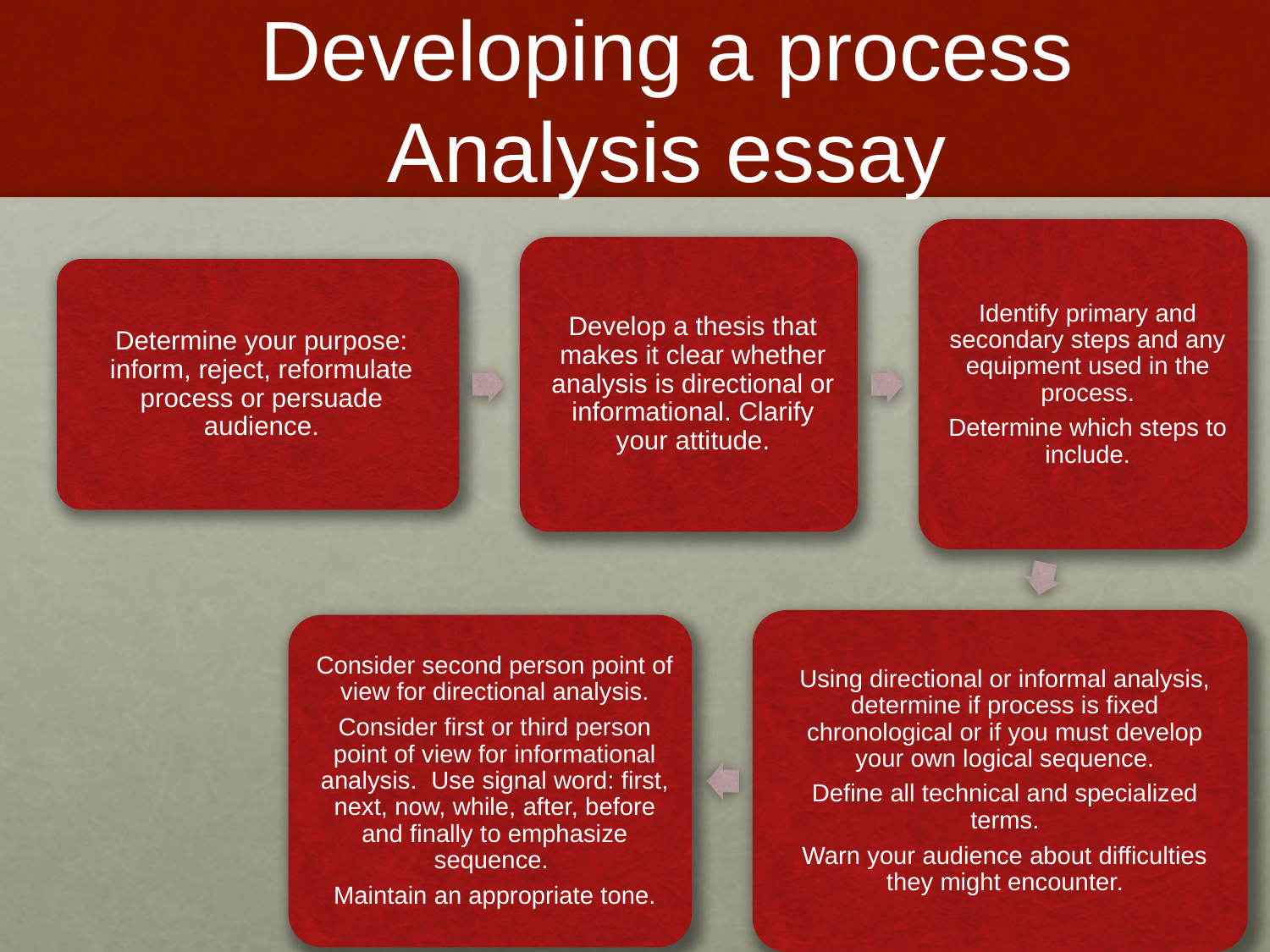

# Developing a process Analysis essay
Determine your purpose: inform, reject, reformulate process or persuade audience.

Develop a thesis that makes it clear whether analysis is directional or informational. Clarify your attitude.

Identify primary and secondary steps and any equipment used in the process.
Determine which steps to include.

Using directional or informal analysis, determine if process is fixed chronological or if you must develop your own logical sequence.
Define all technical and specialized terms.
Warn your audience about difficulties they might encounter.

Consider second person point of view for directional analysis.
Consider first or third person point of view for informational analysis.  Use signal word: first, next, now, while, after, before and finally to emphasize sequence.
Maintain an appropriate tone.